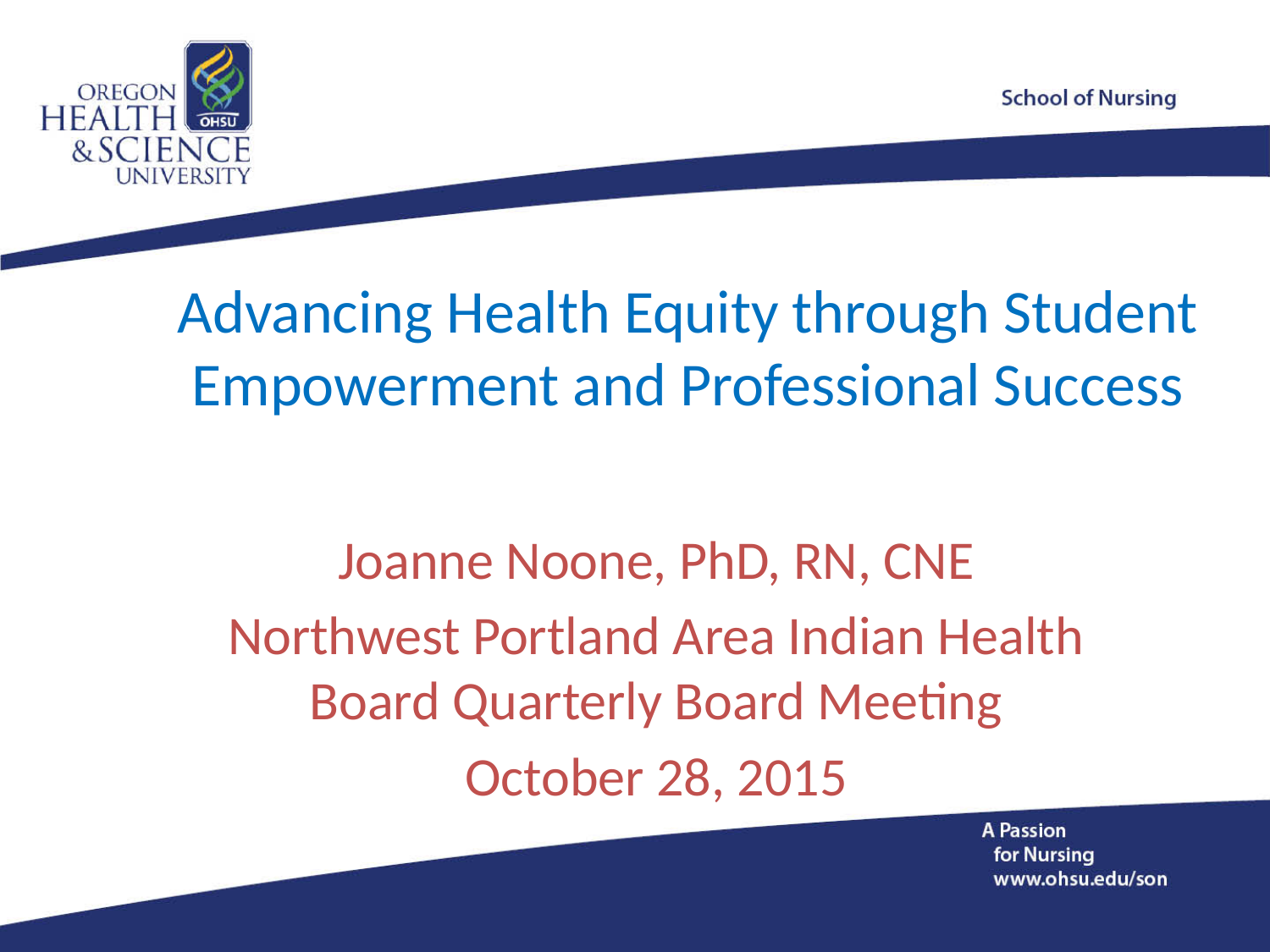

# Advancing Health Equity through Student Empowerment and Professional Success
Joanne Noone, PhD, RN, CNE
Northwest Portland Area Indian Health Board Quarterly Board Meeting
October 28, 2015